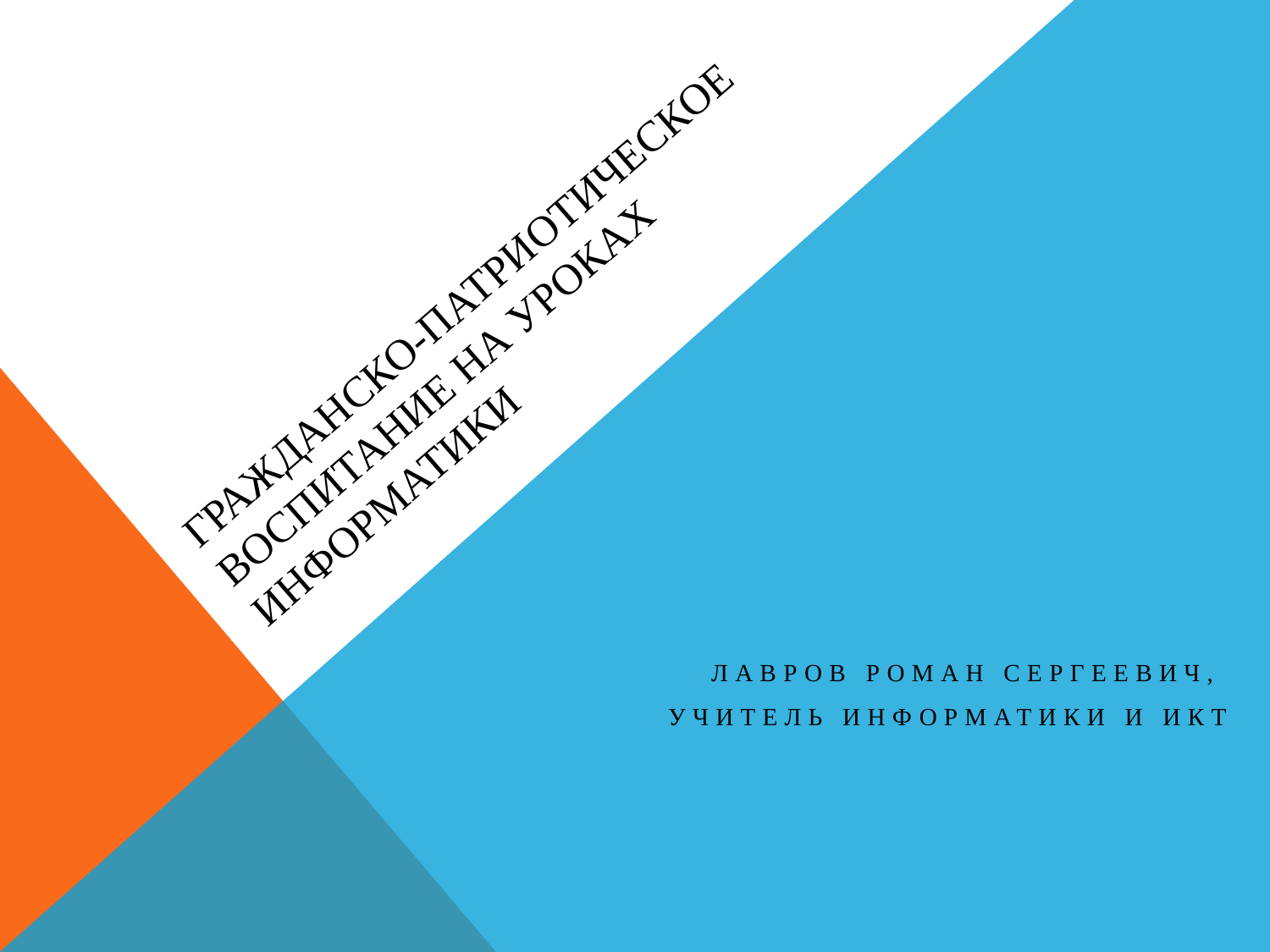

# Гражданско-патриотическое воспитание на уроках информатики
Лавров Роман Сергеевич,
учитель информатики и ИКТ